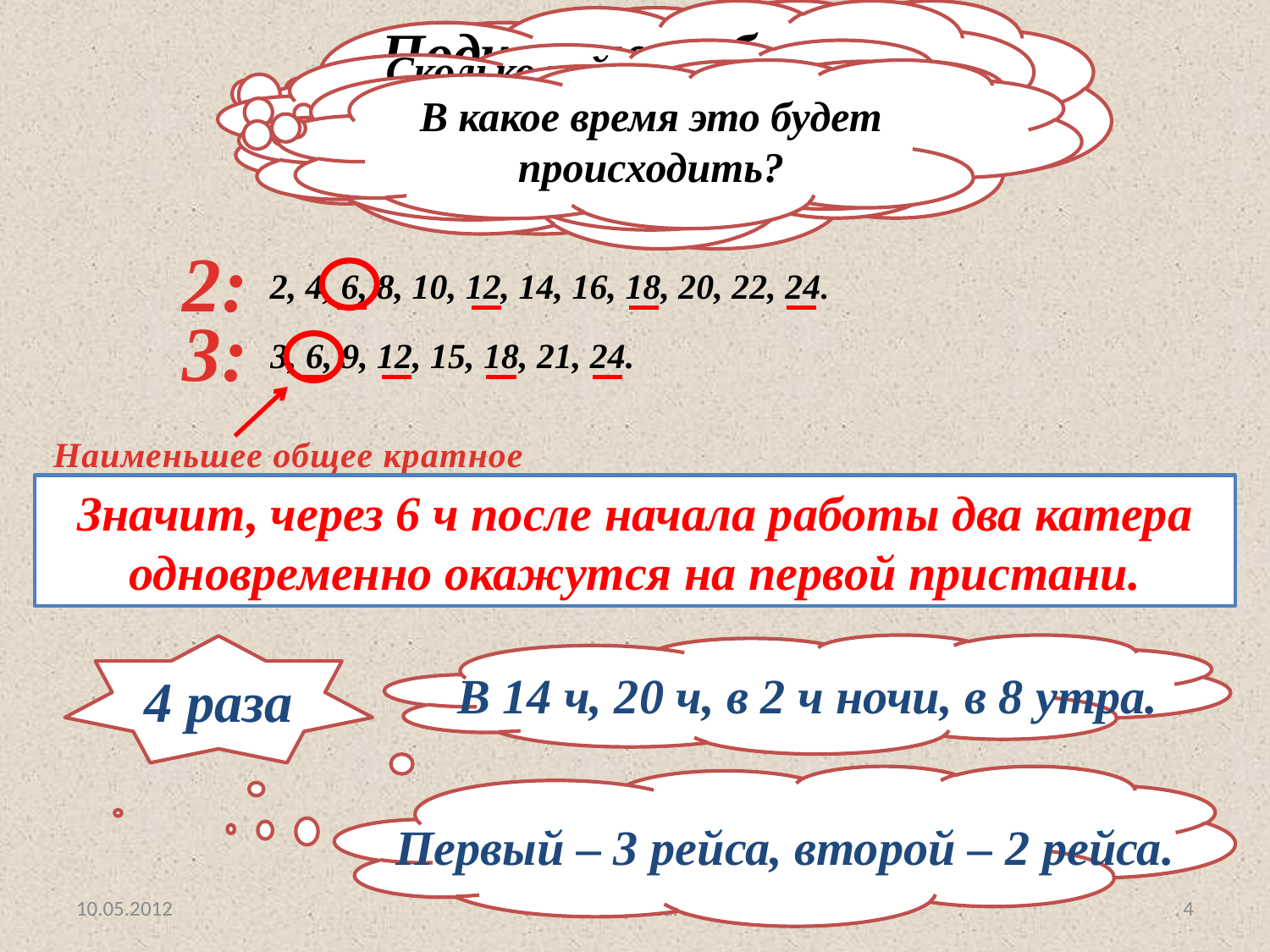

Подчеркнем общие кратные чисел 2 и 3.
Искомое время должно делиться без остатка и на 2, и на 3 то есть должно быть кратным числам 2 и 3.
Сколько рейсов за это время сделает каждый катер?
В какое время это будет происходить?
Сколько раз за сутки эти катера встретятся?
Числа кратные:
2:
2, 4, 6, 8, 10, 12, 14, 16, 18, 20, 22, 24.

3:
3, 6, 9, 12, 15, 18, 21, 24.

Наименьшее общее кратное
Значит, через 6 ч после начала работы два катера одновременно окажутся на первой пристани.
В 14 ч, 20 ч, в 2 ч ночи, в 8 утра.
4 раза
Первый – 3 рейса, второй – 2 рейса.
10.05.2012
www.konspekturoka.ru
4